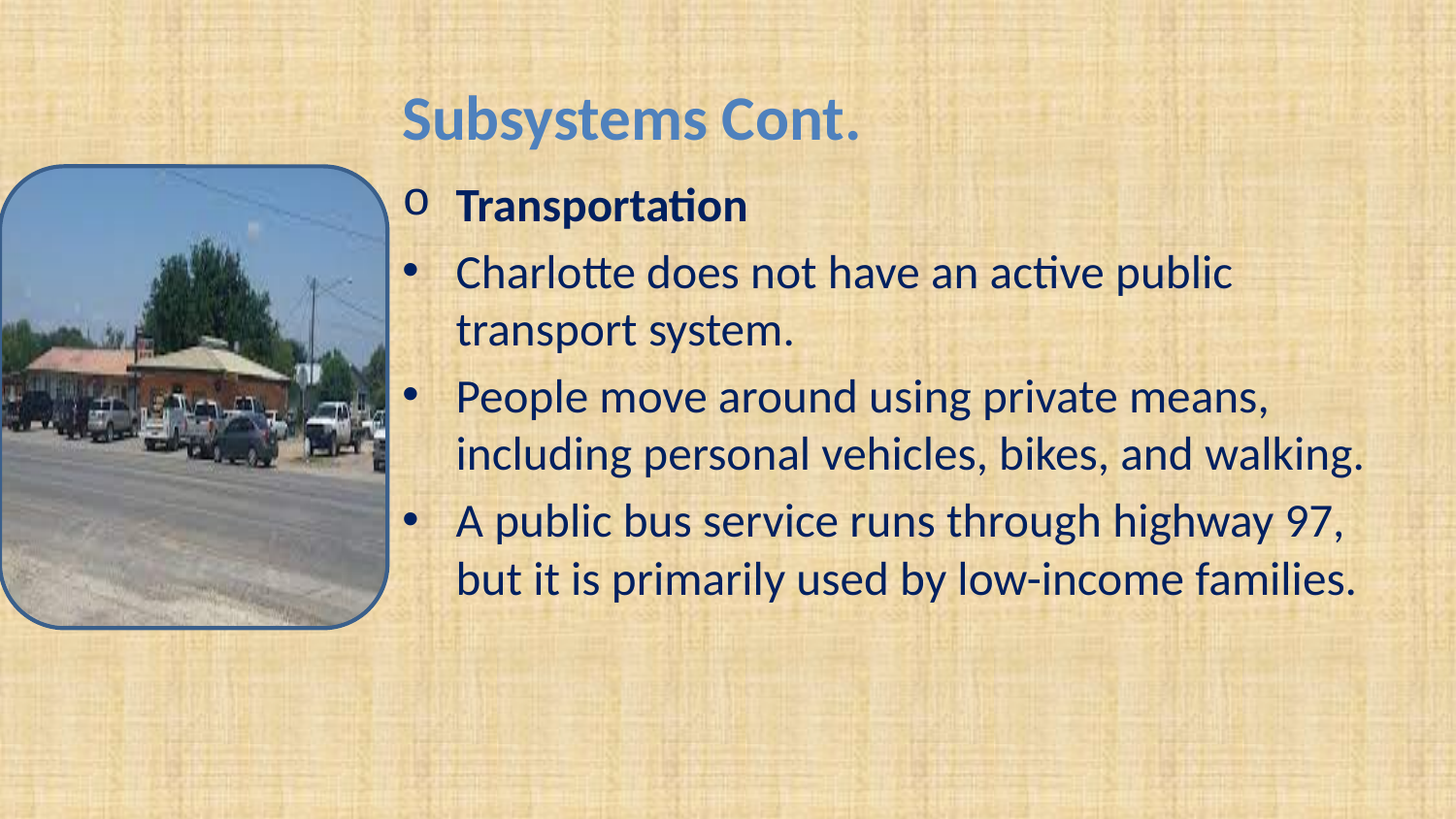

# Subsystems Cont.

Transportation
Charlotte does not have an active public transport system.
People move around using private means, including personal vehicles, bikes, and walking.
A public bus service runs through highway 97, but it is primarily used by low-income families.